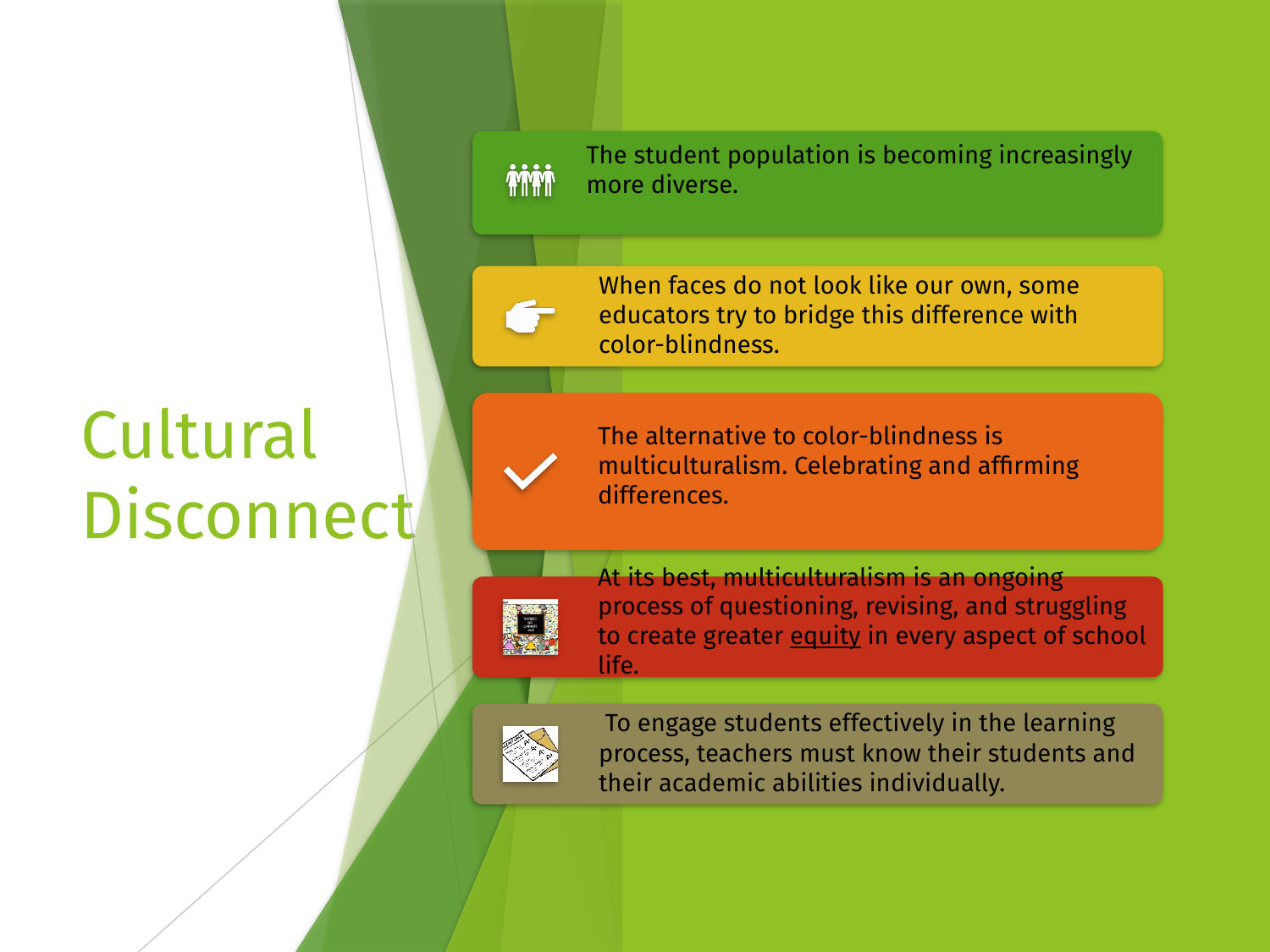

The student population is becoming increasingly more diverse.
When faces do not look like our own, some educators try to bridge this difference with color-blindness.
The alternative to color-blindness is multiculturalism. Celebrating and affirming differences.
At its best, multiculturalism is an ongoing process of questioning, revising, and struggling to create greater equity in every aspect of school life.
 To engage students effectively in the learning process, teachers must know their students and their academic abilities individually.
# Cultural Disconnect